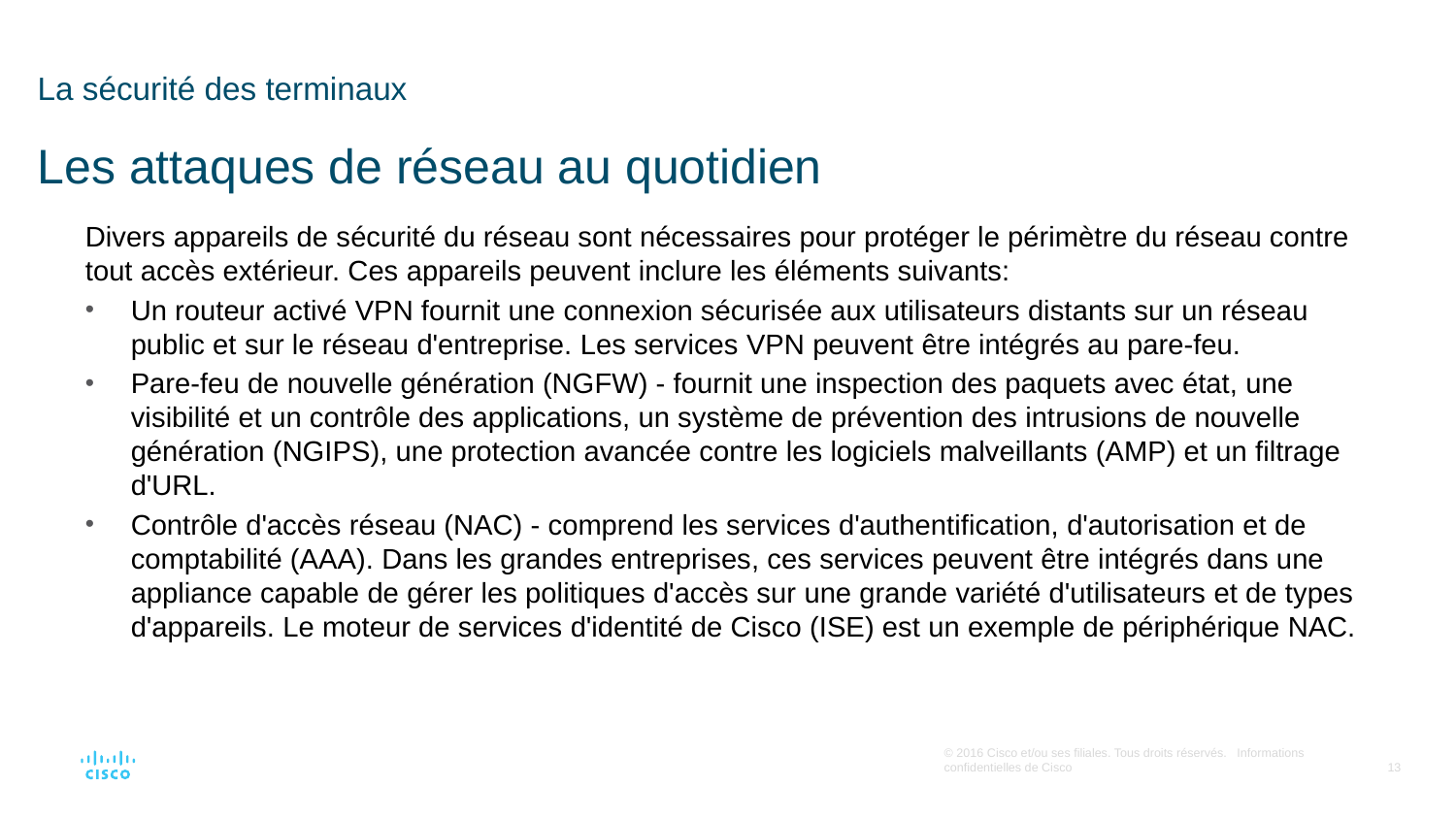

# La sécurité des terminaux Les attaques de réseau au quotidien
Divers appareils de sécurité du réseau sont nécessaires pour protéger le périmètre du réseau contre tout accès extérieur. Ces appareils peuvent inclure les éléments suivants:
Un routeur activé VPN fournit une connexion sécurisée aux utilisateurs distants sur un réseau public et sur le réseau d'entreprise. Les services VPN peuvent être intégrés au pare-feu.
Pare-feu de nouvelle génération (NGFW) - fournit une inspection des paquets avec état, une visibilité et un contrôle des applications, un système de prévention des intrusions de nouvelle génération (NGIPS), une protection avancée contre les logiciels malveillants (AMP) et un filtrage d'URL.
Contrôle d'accès réseau (NAC) - comprend les services d'authentification, d'autorisation et de comptabilité (AAA). Dans les grandes entreprises, ces services peuvent être intégrés dans une appliance capable de gérer les politiques d'accès sur une grande variété d'utilisateurs et de types d'appareils. Le moteur de services d'identité de Cisco (ISE) est un exemple de périphérique NAC.